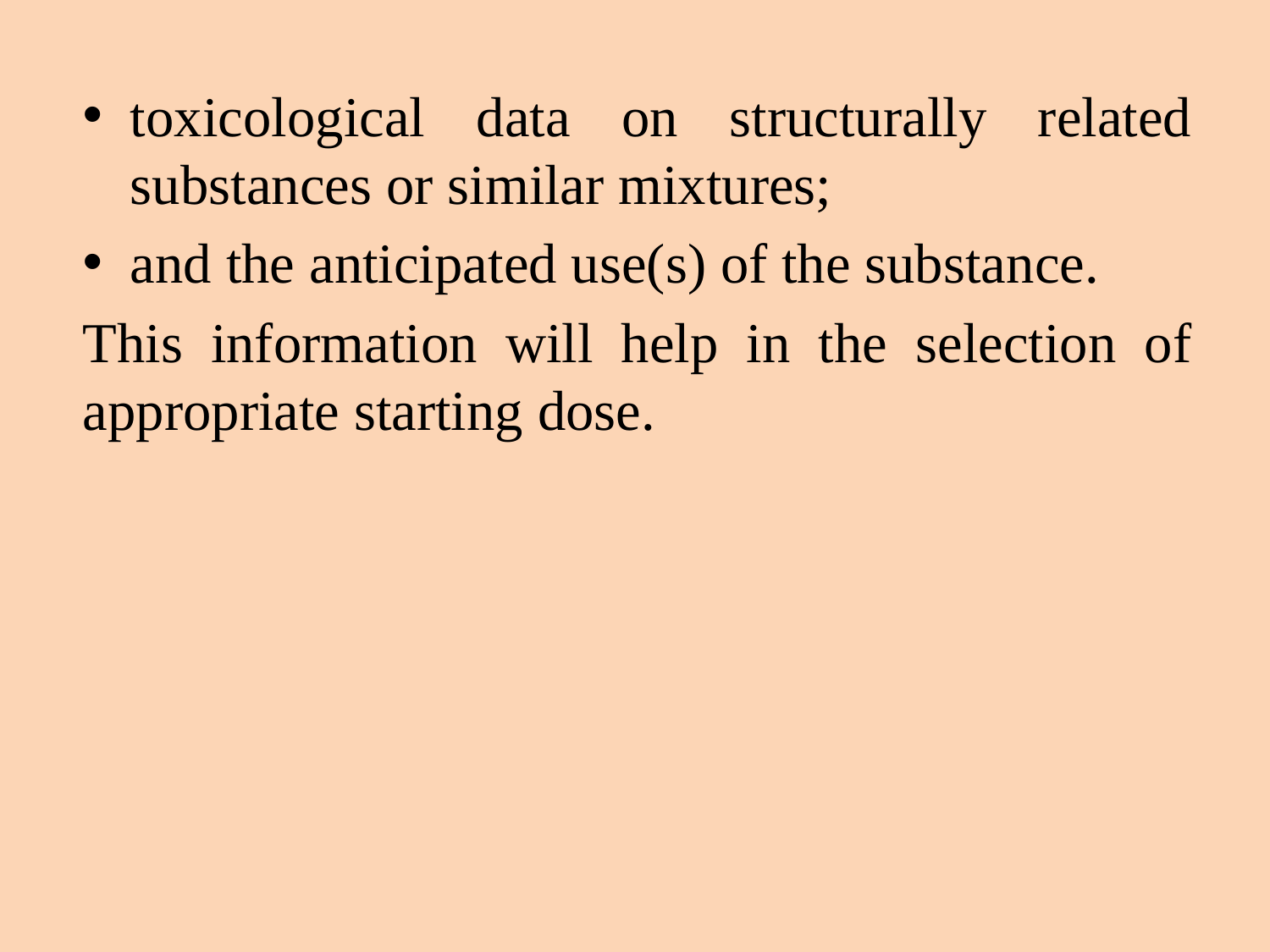

toxicological data on structurally related substances or similar mixtures;
and the anticipated use(s) of the substance.
This information will help in the selection of appropriate starting dose.